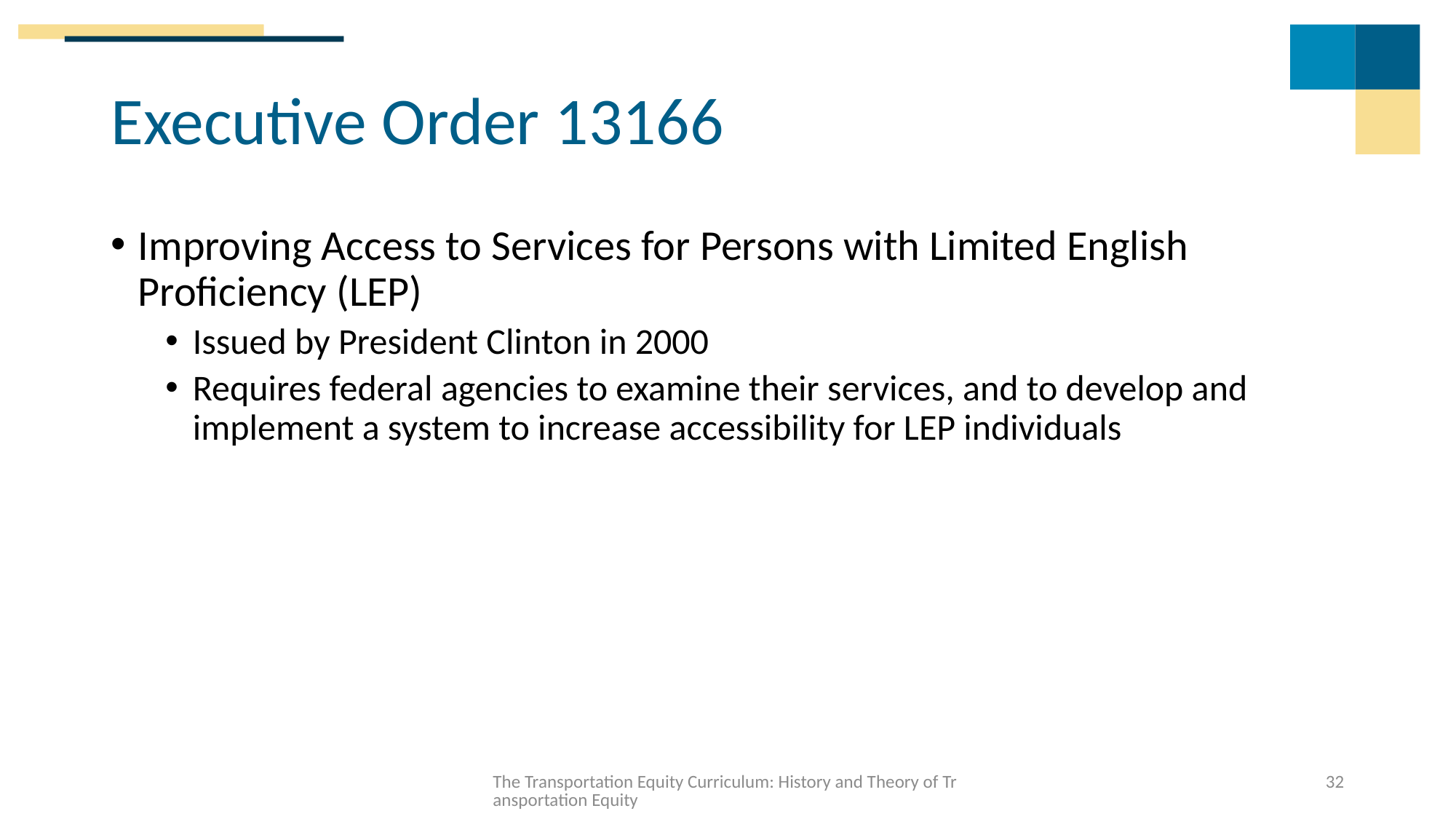

# Executive Order 13166
Improving Access to Services for Persons with Limited English Proficiency (LEP)
Issued by President Clinton in 2000
Requires federal agencies to examine their services, and to develop and implement a system to increase accessibility for LEP individuals

The Transportation Equity Curriculum: History and Theory of Transportation Equity
32